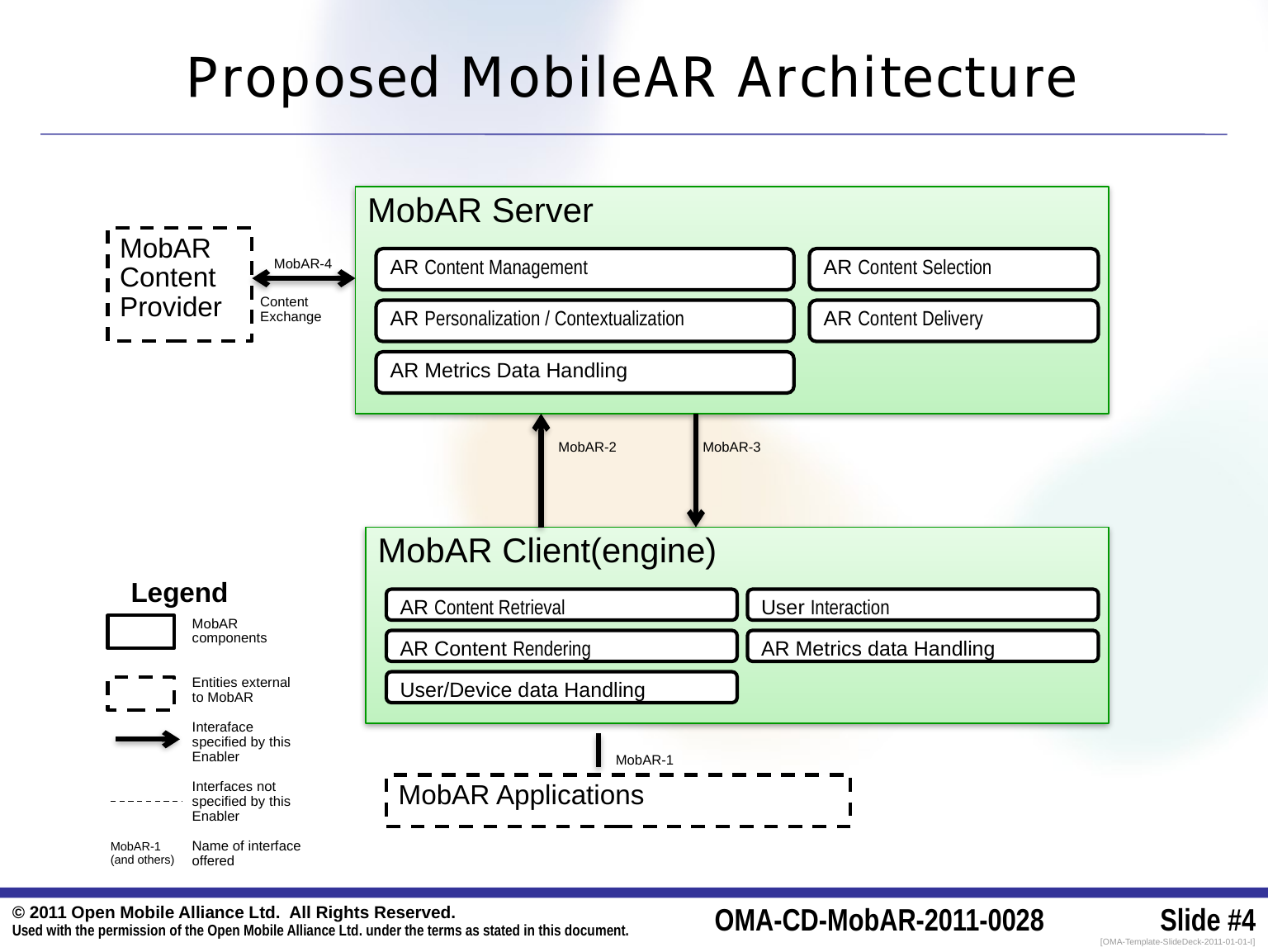

# Proposed MobileAR Architecture
MobAR Server
MobAR Content
Provider
AR Content Management
AR Content Selection
MobAR-4
Content
Exchange
AR Personalization / Contextualization
AR Content Delivery
AR Metrics Data Handling
MobAR-2
MobAR-3
MobAR Client(engine)
Legend
AR Content Retrieval
User Interaction
MobAR components

Entities external
to MobAR

Interaface specified by this Enabler

Interfaces not specified by this Enabler

Name of interface offered

AR Content Rendering
AR Metrics data Handling
User/Device data Handling

MobAR-1
MobAR Applications
MobAR-1
(and others)